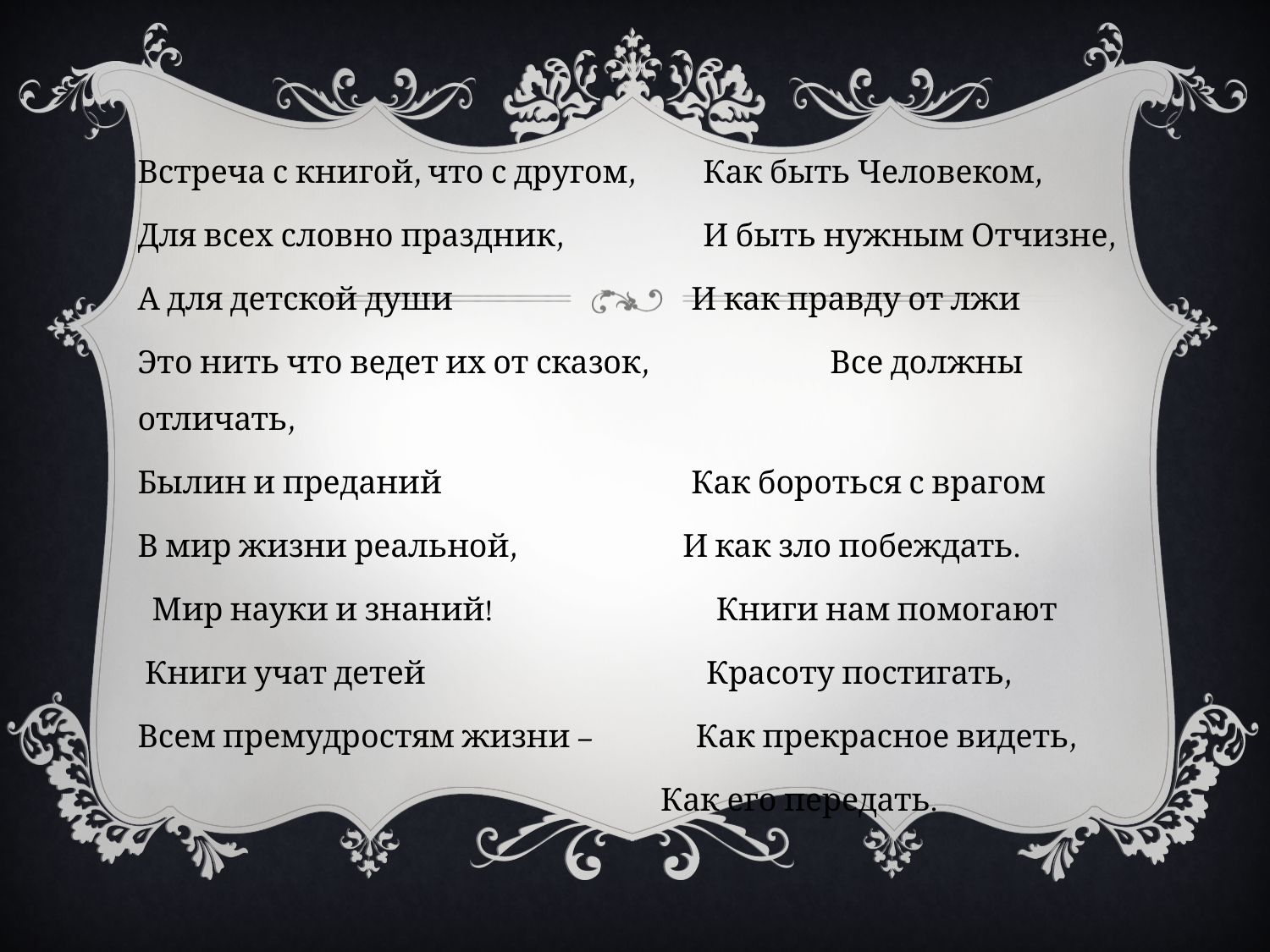

Встреча с книгой, что с другом,	        Как быть Человеком,
Для всех словно праздник,	        И быть нужным Отчизне,
А для детской души	                        И как правду от лжи
Это нить что ведет их от сказок,	        Все должны отличать,
Былин и преданий	                        Как бороться с врагом
В мир жизни реальной,	                         И как зло побеждать.
  Мир науки и знаний!                               Книги нам помогают
 Книги учат детей                                       Красоту постигать,
Всем премудростям жизни –	       Как прекрасное видеть,
	                                                       Как его передать.